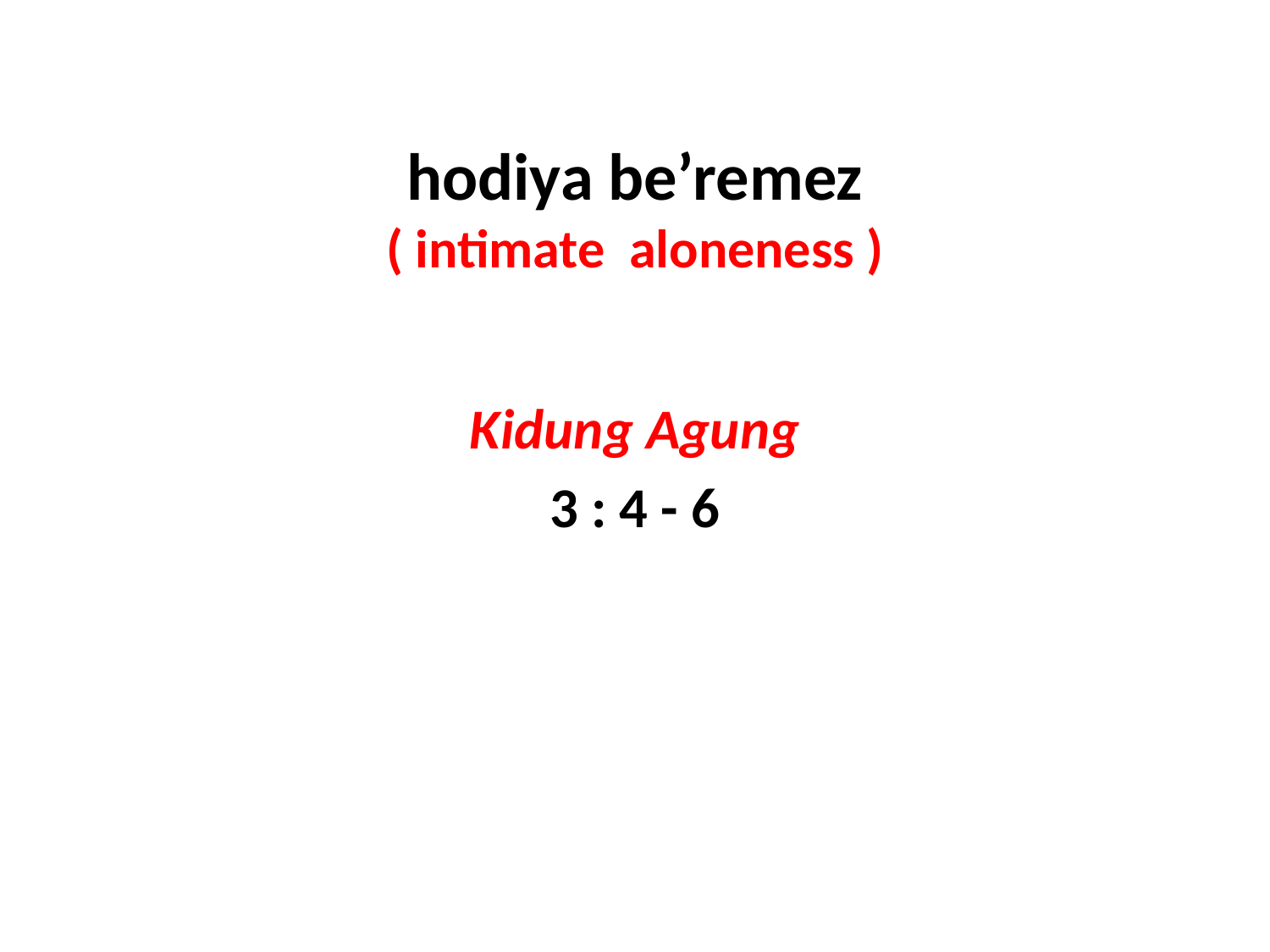

# hodiya be’remez ( intimate  aloneness )

Kidung Agung
3 : 4 - 6